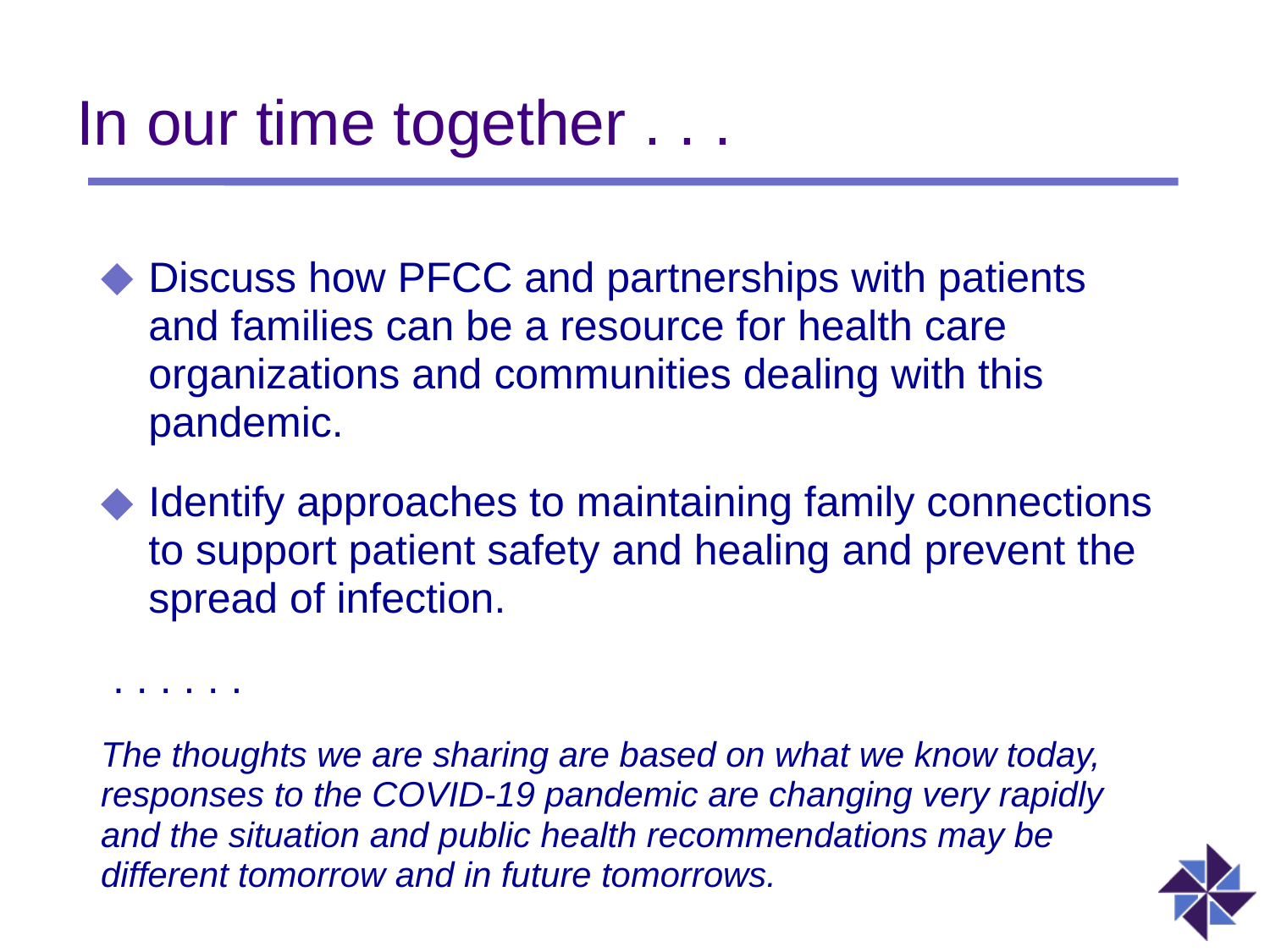

# In our time together . . .

Discuss how PFCC and partnerships with patients and families can be a resource for health care organizations and communities dealing with this pandemic.
Identify approaches to maintaining family connections to support patient safety and healing and prevent the spread of infection.
 . . . . . .
The thoughts we are sharing are based on what we know today, responses to the COVID-19 pandemic are changing very rapidly and the situation and public health recommendations may be different tomorrow and in future tomorrows.